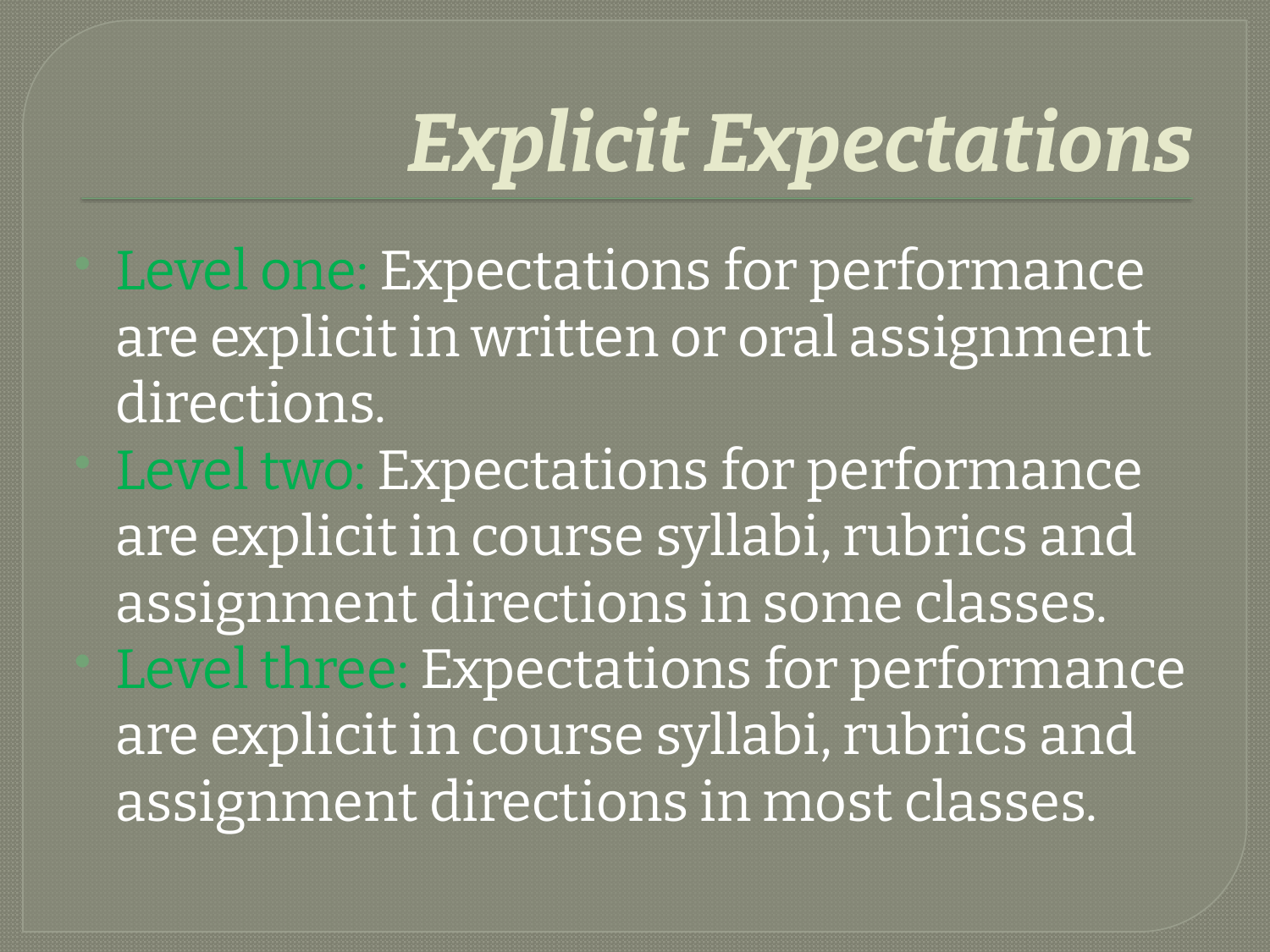

# Explicit Expectations
Level one: Expectations for performance are explicit in written or oral assignment directions.
Level two: Expectations for performance are explicit in course syllabi, rubrics and assignment directions in some classes.
Level three: Expectations for performance are explicit in course syllabi, rubrics and assignment directions in most classes.